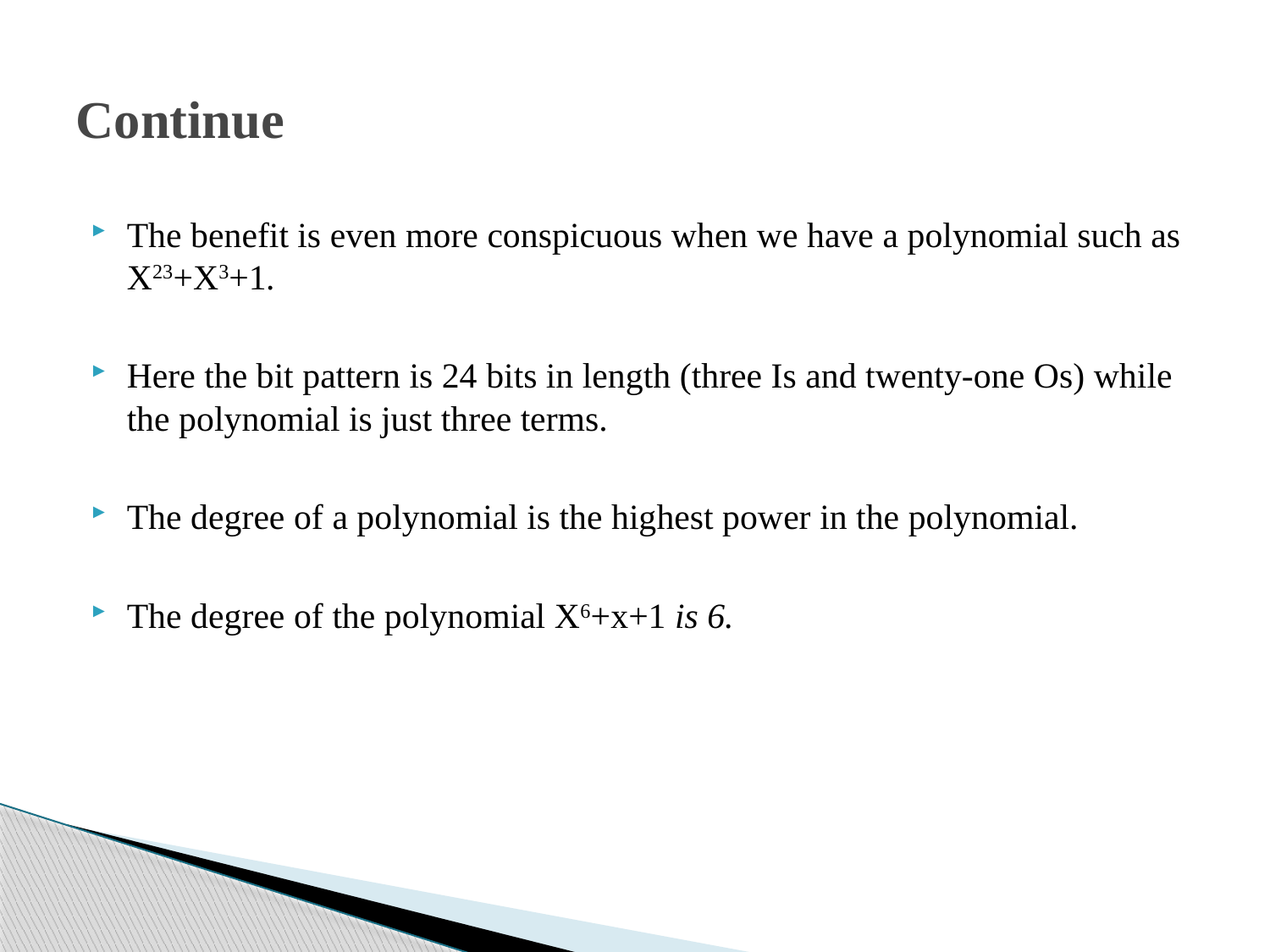

# Continue
The benefit is even more conspicuous when we have a polynomial such as X23+X3+1.

Here the bit pattern is 24 bits in length (three Is and twenty-one Os) while the polynomial is just three terms.

The degree of a polynomial is the highest power in the polynomial.

The degree of the polynomial X6+x+1 is 6.